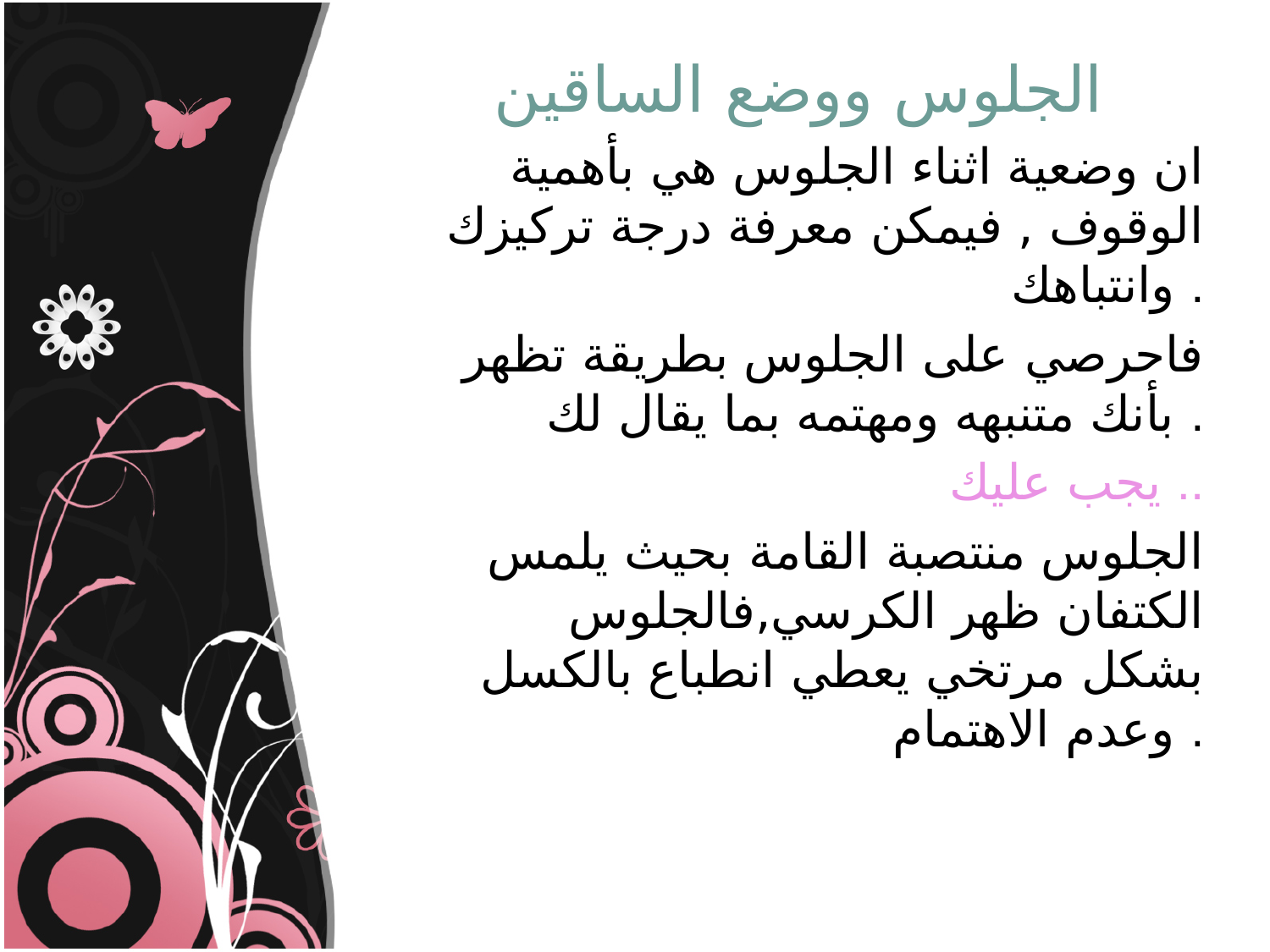

الجلوس ووضع الساقين
ان وضعية اثناء الجلوس هي بأهمية الوقوف , فيمكن معرفة درجة تركيزك وانتباهك .
فاحرصي على الجلوس بطريقة تظهر بأنك متنبهه ومهتمه بما يقال لك .
يجب عليك ..
الجلوس منتصبة القامة بحيث يلمس الكتفان ظهر الكرسي,فالجلوس بشكل مرتخي يعطي انطباع بالكسل وعدم الاهتمام .